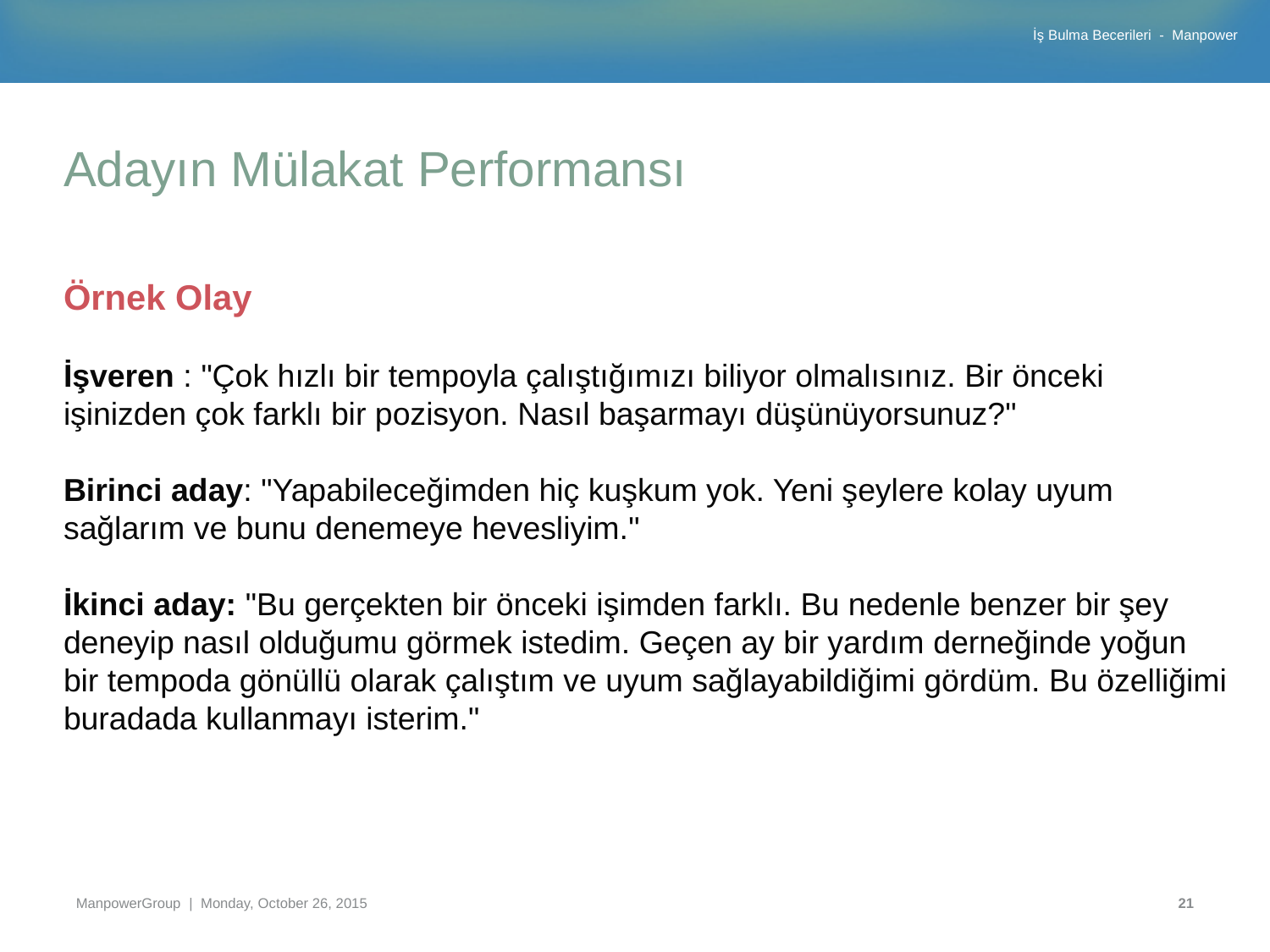

#
Adayın Mülakat Performansı
Örnek Olay

İşveren : "Çok hızlı bir tempoyla çalıştığımızı biliyor olmalısınız. Bir önceki işinizden çok farklı bir pozisyon. Nasıl başarmayı düşünüyorsunuz?"
Birinci aday: "Yapabileceğimden hiç kuşkum yok. Yeni şeylere kolay uyum sağlarım ve bunu denemeye hevesliyim."
İkinci aday: "Bu gerçekten bir önceki işimden farklı. Bu nedenle benzer bir şey deneyip nasıl olduğumu görmek istedim. Geçen ay bir yardım derneğinde yoğun bir tempoda gönüllü olarak çalıştım ve uyum sağlayabildiğimi gördüm. Bu özelliğimi buradada kullanmayı isterim."